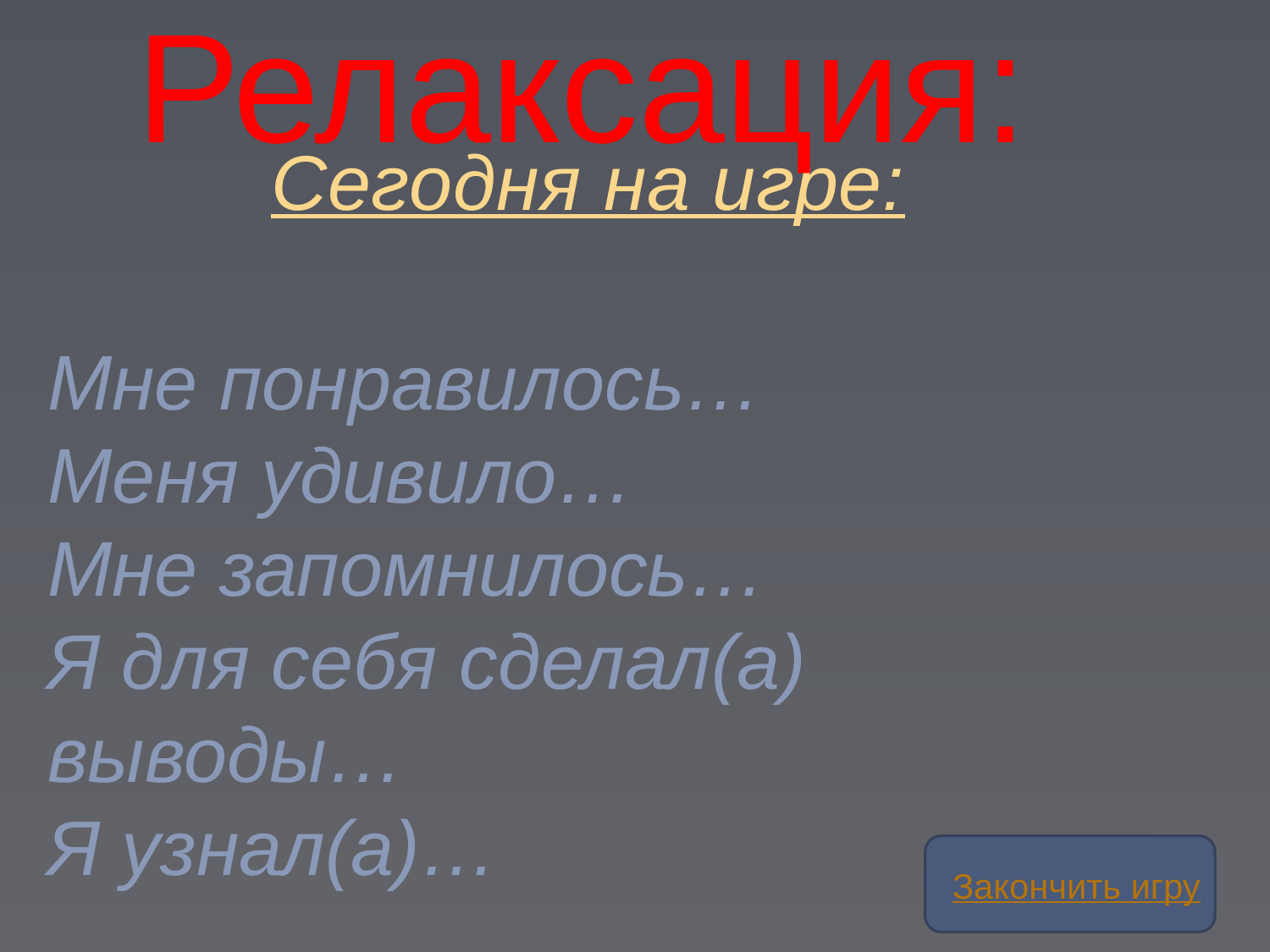

# Релаксация:
Сегодня на игре:
Мне понравилось…
Меня удивило…
Мне запомнилось…
Я для себя сделал(а) выводы…
Я узнал(а)…

Закончить игру